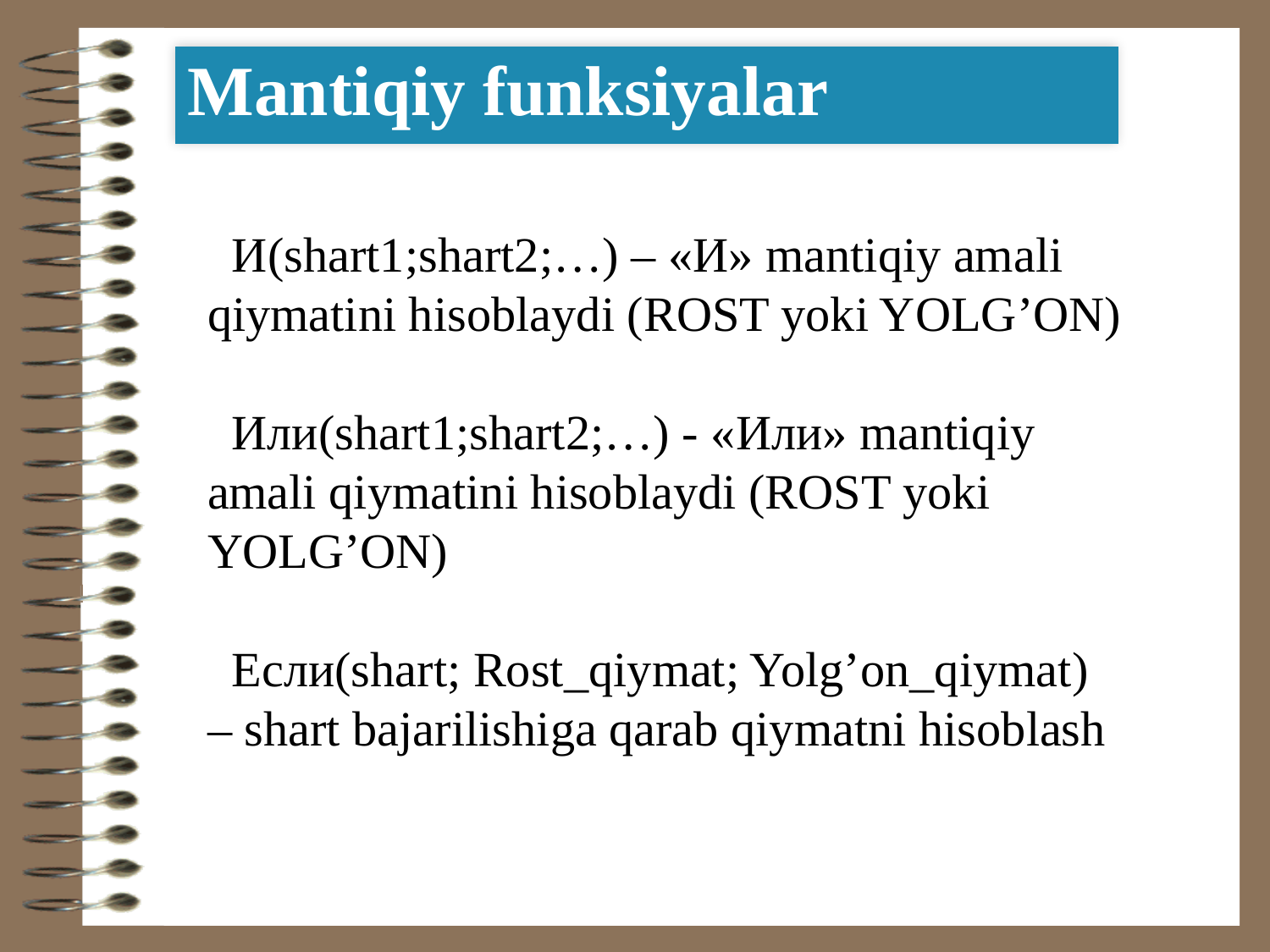

| Mantiqiy funksiyalar |
| --- |

  И(shart1;shart2;…) – «И» mantiqiy amali qiymatini hisoblaydi (ROST yoki YOLG’ON)

  Или(shart1;shart2;…) - «Или» mantiqiy amali qiymatini hisoblaydi (ROST yoki YOLG’ON)

  Если(shart; Rost_qiymat; Yolg’on_qiymat) – shart bajarilishiga qarab qiymatni hisoblash